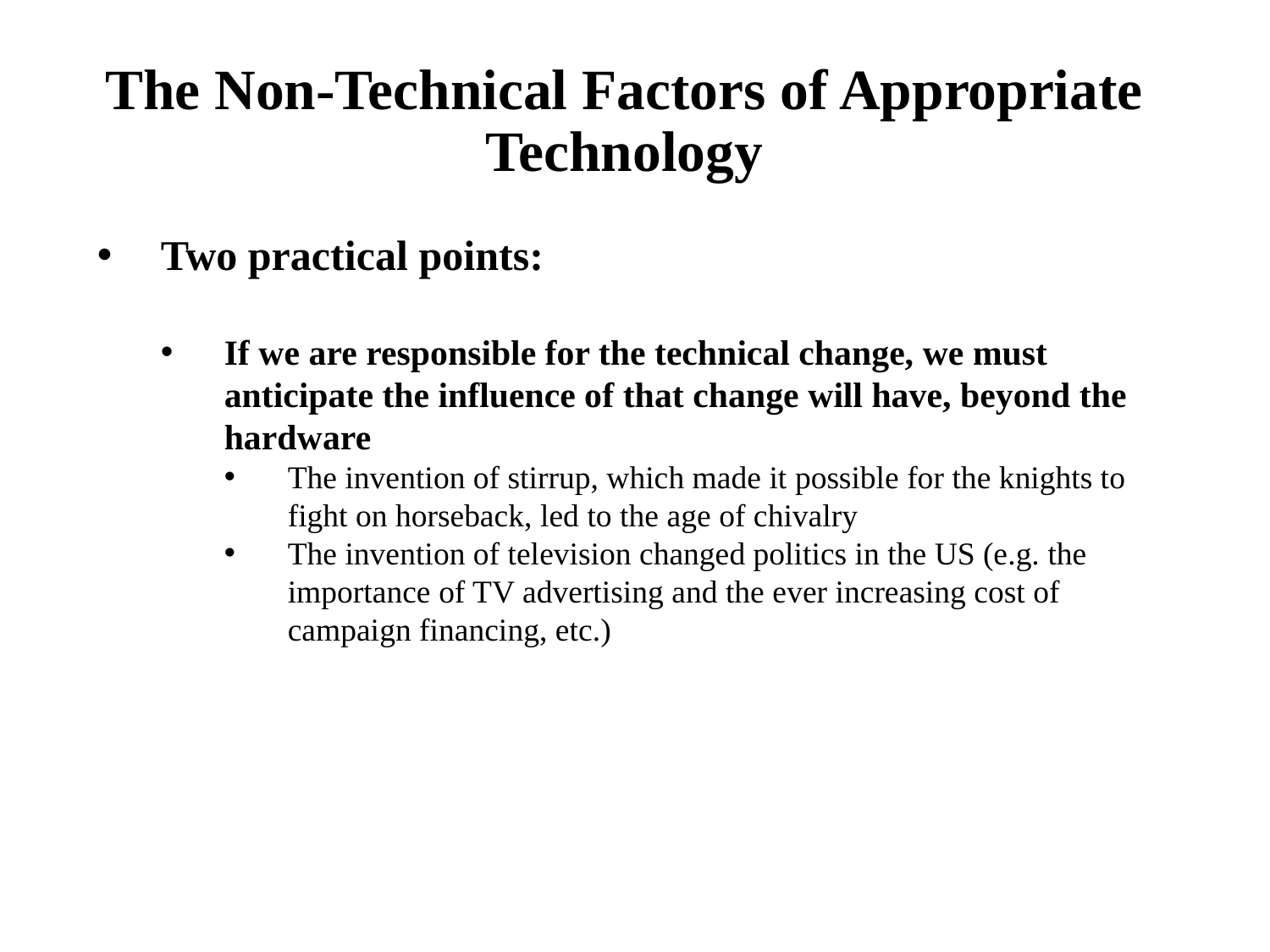

# The Non-Technical Factors of Appropriate Technology
Two practical points:

If we are responsible for the technical change, we must anticipate the influence of that change will have, beyond the hardware
The invention of stirrup, which made it possible for the knights to fight on horseback, led to the age of chivalry
The invention of television changed politics in the US (e.g. the importance of TV advertising and the ever increasing cost of campaign financing, etc.)